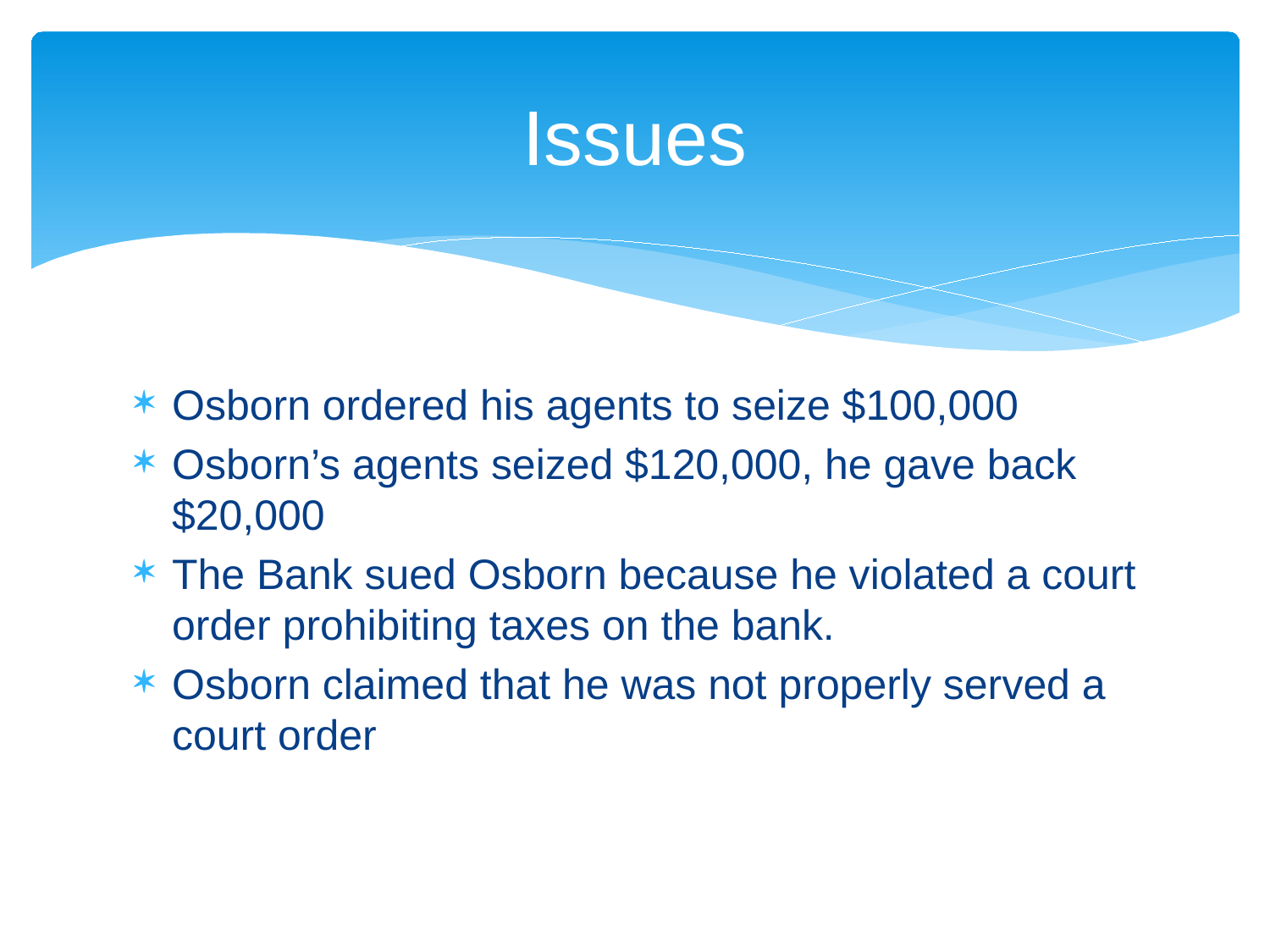

# Issues
Osborn ordered his agents to seize $100,000
Osborn’s agents seized $120,000, he gave back $20,000
The Bank sued Osborn because he violated a court order prohibiting taxes on the bank.
Osborn claimed that he was not properly served a court order